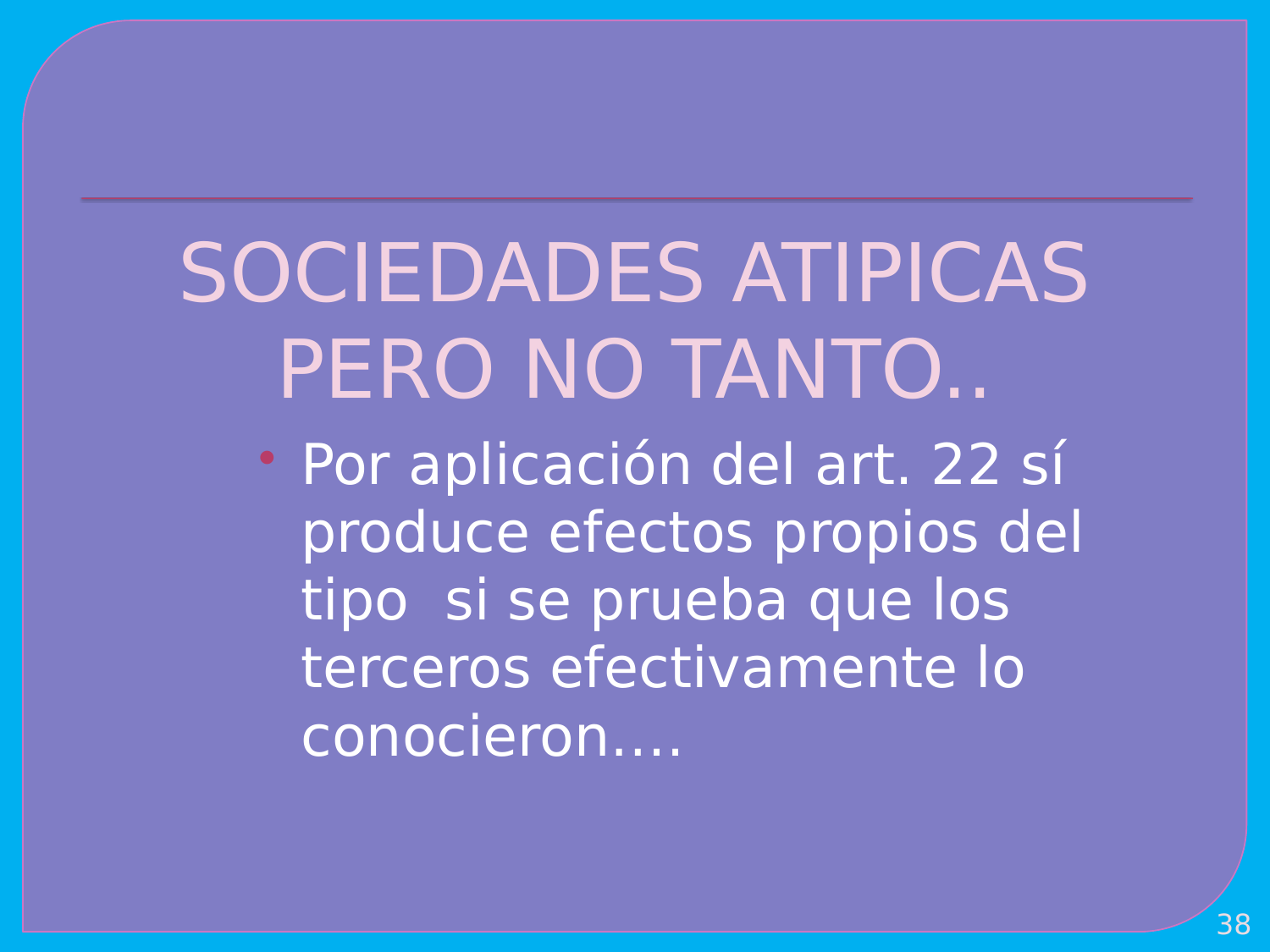

# SOCIEDADES ATIPICAS PERO NO TANTO..

Por aplicación del art. 22 sí produce efectos propios del tipo  si se prueba que los terceros efectivamente lo conocieron….

38